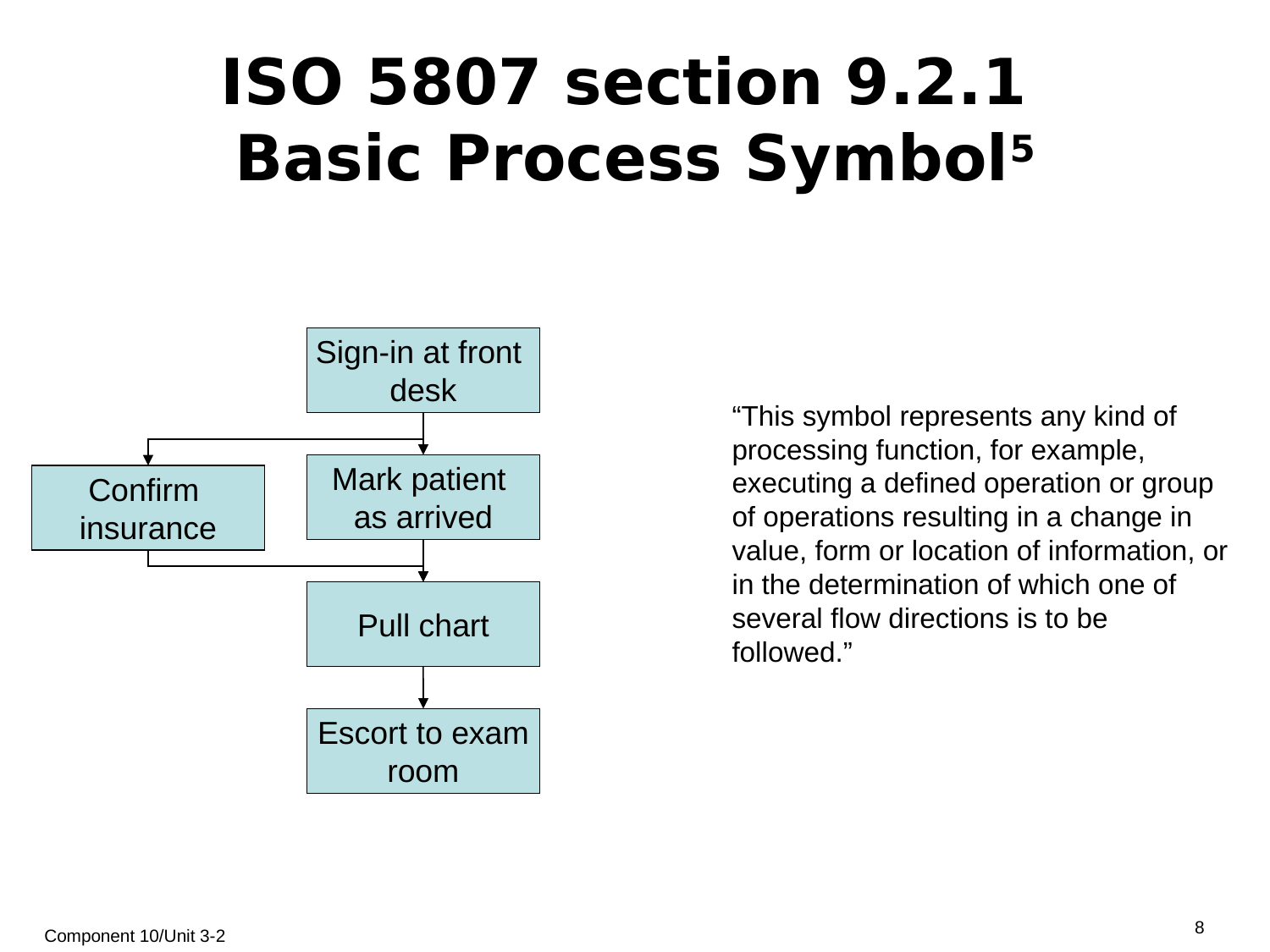

# ISO 5807 section 9.2.1 Basic Process Symbol5
Sign-in at front
desk
“This symbol represents any kind of processing function, for example, executing a defined operation or group of operations resulting in a change in value, form or location of information, or in the determination of which one of several flow directions is to be followed.”

Mark patient
as arrived
Confirm
insurance
Pull chart

Escort to exam
room
8